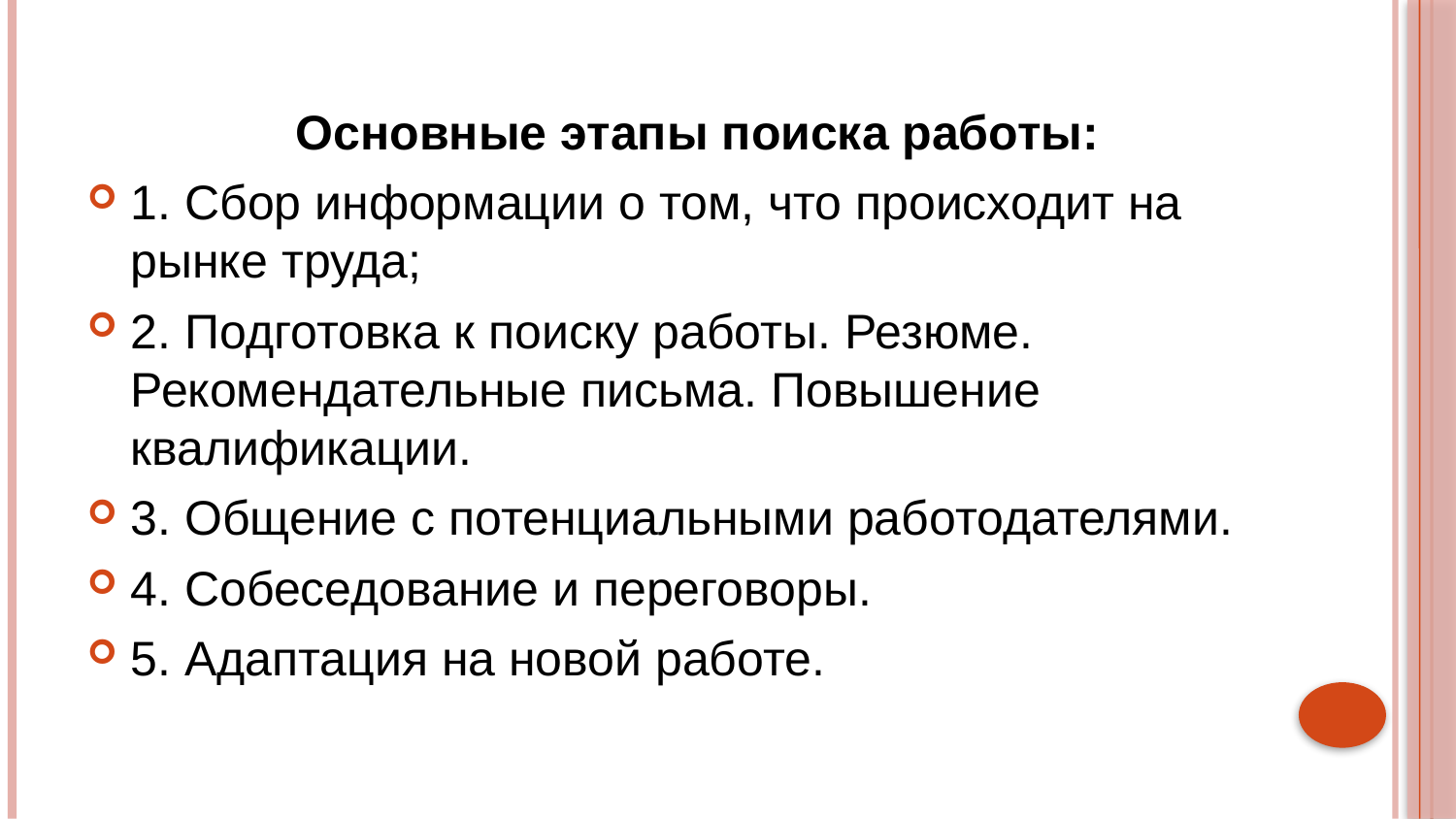

Основные этапы поиска работы:
1. Сбор информации о том, что происходит на рынке труда;
2. Подготовка к поиску работы. Резюме. Рекомендательные письма. Повышение квалификации.
3. Общение с потенциальными работодателями.
4. Собеседование и переговоры.
5. Адаптация на новой работе.